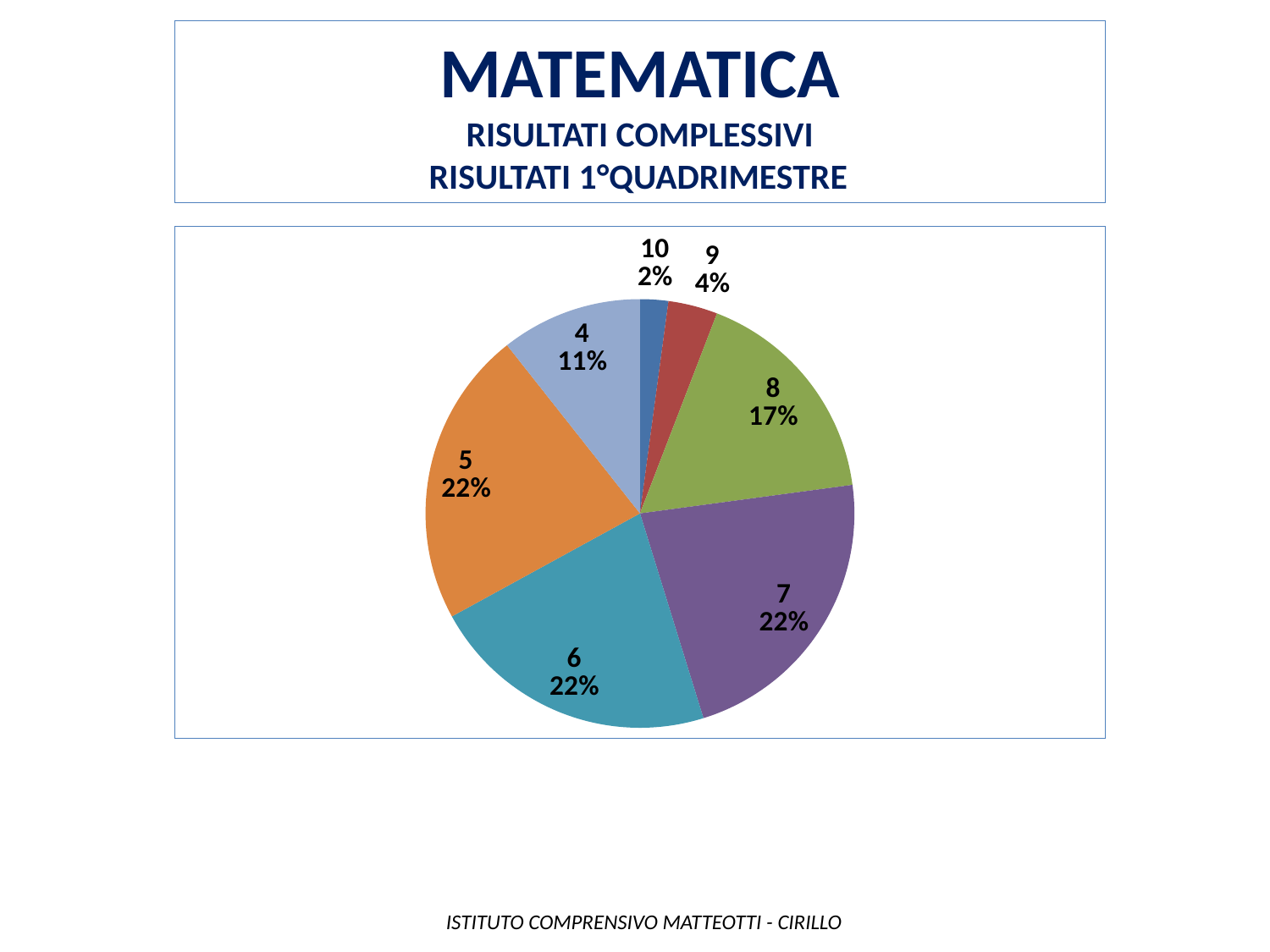

MATEMATICA
Risultati complessivi
                              Risultati 1°quadrimestre

### Chart

| Category | Colonna1 |
|---|---|
| 10 | 4.0 |
| 9 | 7.0 |
| 8 | 32.0 |
| 7 | 42.0 |
| 6 | 41.0 |
| 5 | 42.0 |
| 4 | 20.0 |
 ISTITUTO COMPRENSIVO MATTEOTTI - CIRILLO